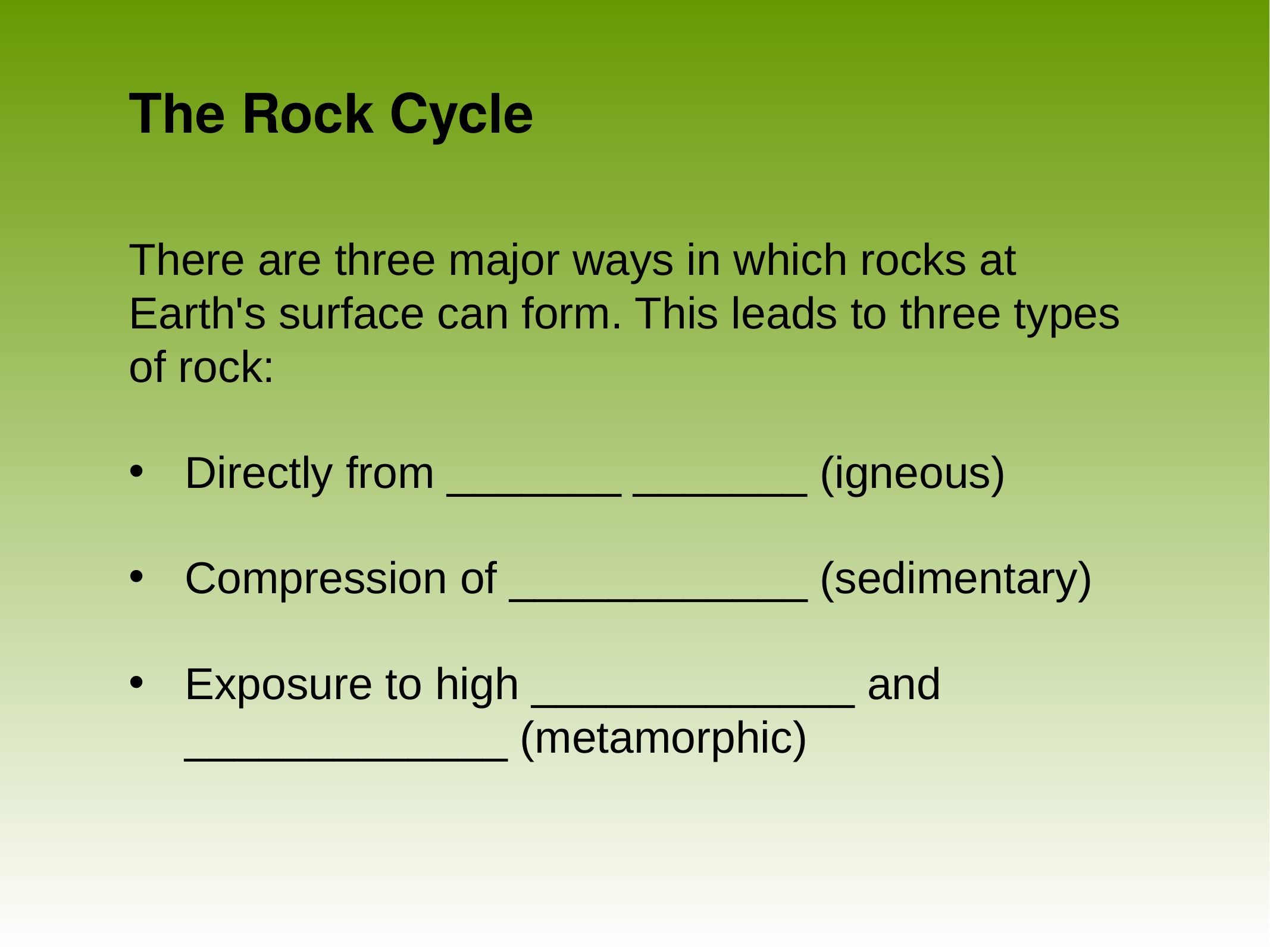

# The Rock Cycle

There are three major ways in which rocks at Earth's surface can form. This leads to three types of rock:
Directly from _______ _______ (igneous)
Compression of ____________ (sedimentary)
Exposure to high _____________ and _____________ (metamorphic)